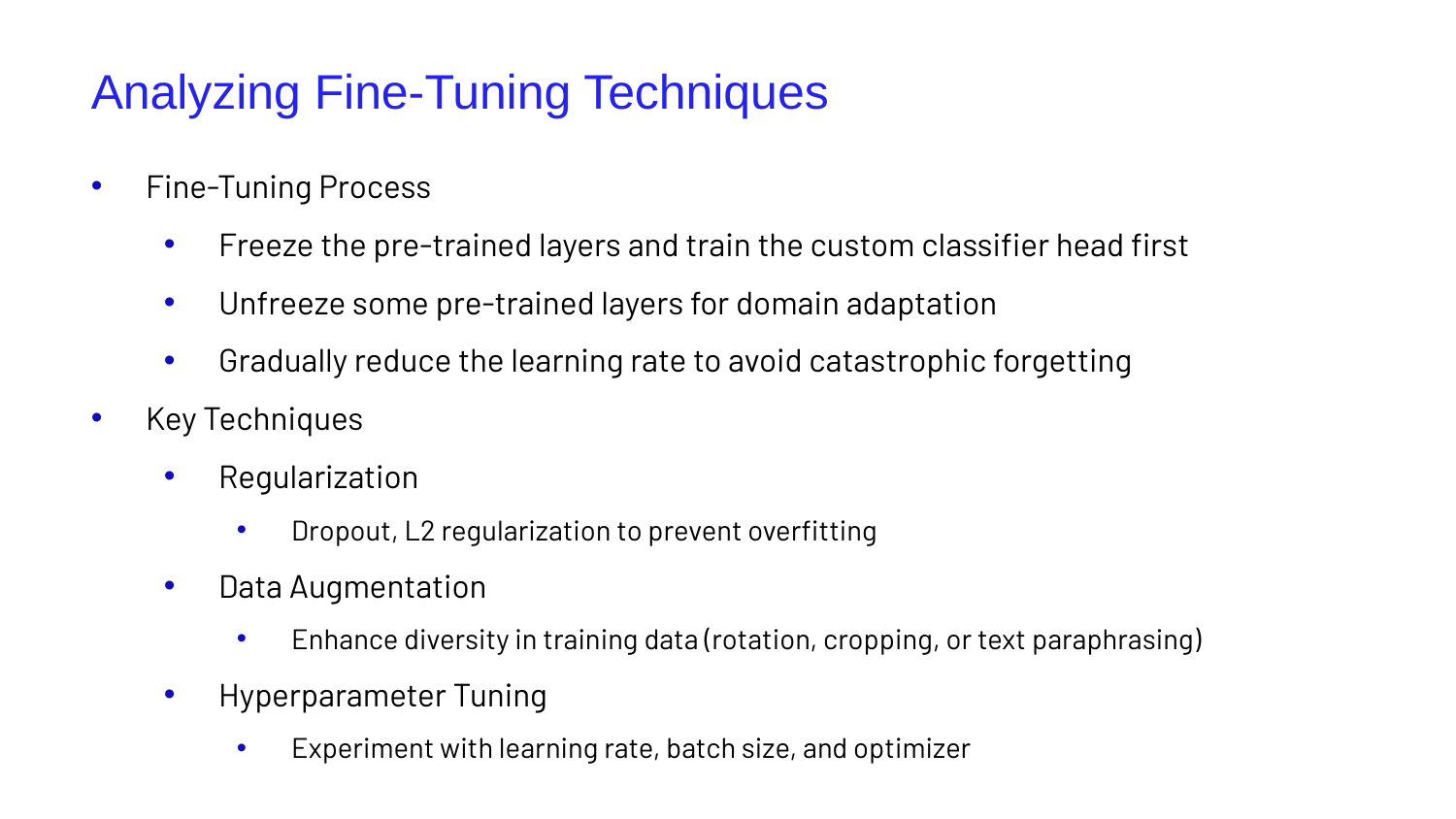

Analyzing Fine-Tuning Techniques
Fine-Tuning Process
Freeze the pre-trained layers and train the custom classifier head first
Unfreeze some pre-trained layers for domain adaptation
Gradually reduce the learning rate to avoid catastrophic forgetting
Key Techniques
Regularization
Dropout, L2 regularization to prevent overfitting
Data Augmentation
Enhance diversity in training data (rotation, cropping, or text paraphrasing)
Hyperparameter Tuning
Experiment with learning rate, batch size, and optimizer